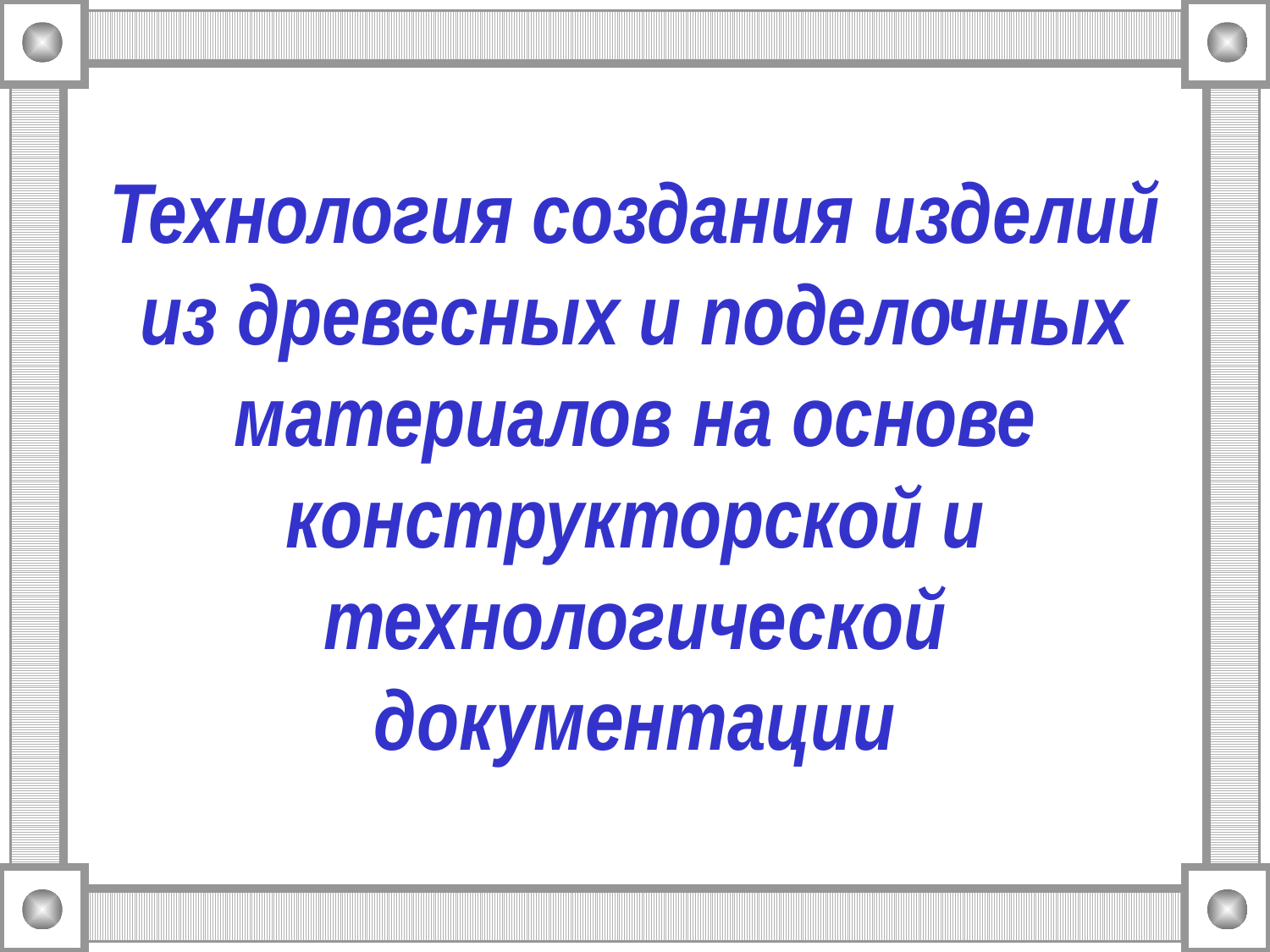

# Технология создания изделий из древесных и поделочных материалов на основе конструкторской и технологической документации